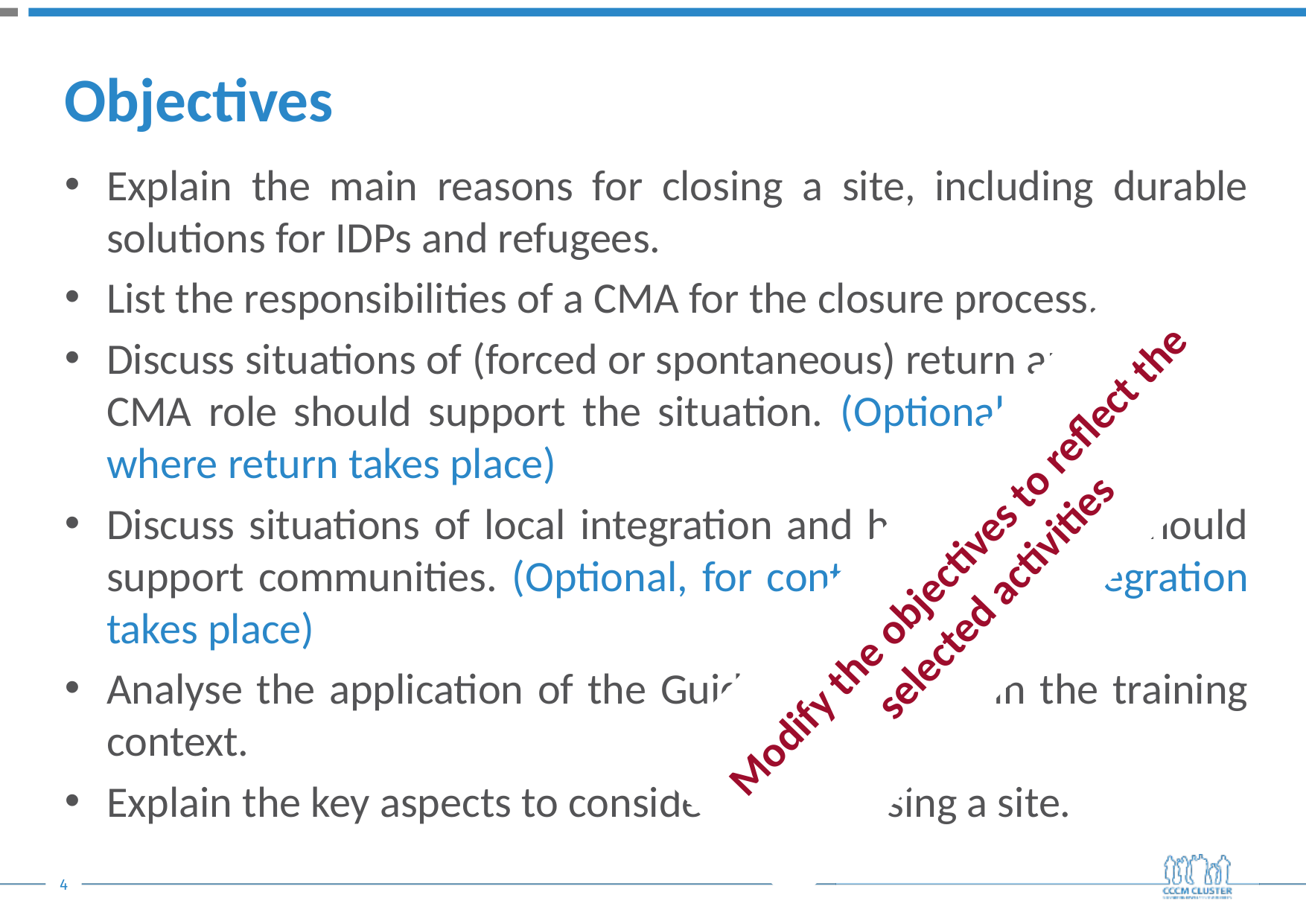

# Objectives
Explain the main reasons for closing a site, including durable solutions for IDPs and refugees.
List the responsibilities of a CMA for the closure process.
Discuss situations of (forced or spontaneous) return and how the CMA role should support the situation. (Optional, for contexts where return takes place)
Discuss situations of local integration and how the CMA should support communities. (Optional, for contexts where integration takes place)
Analyse the application of the Guiding Principles in the training context.
Explain the key aspects to consider when closing a site.
Modify the objectives to reflect the selected activities